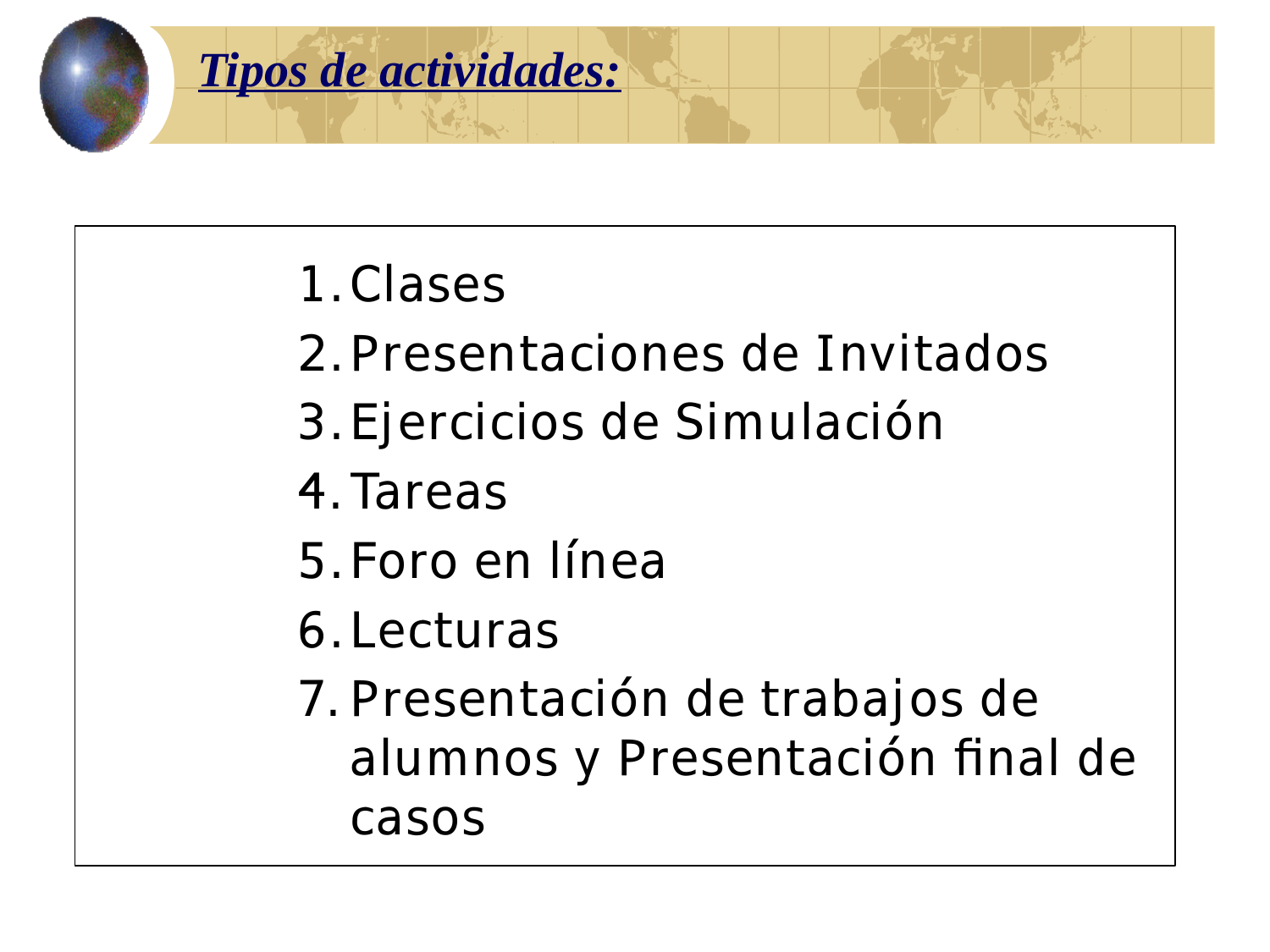

# Tipos de actividades:

Clases
Presentaciones de Invitados
Ejercicios de Simulación
Tareas
Foro en línea
Lecturas
Presentación de trabajos de alumnos y Presentación final de casos